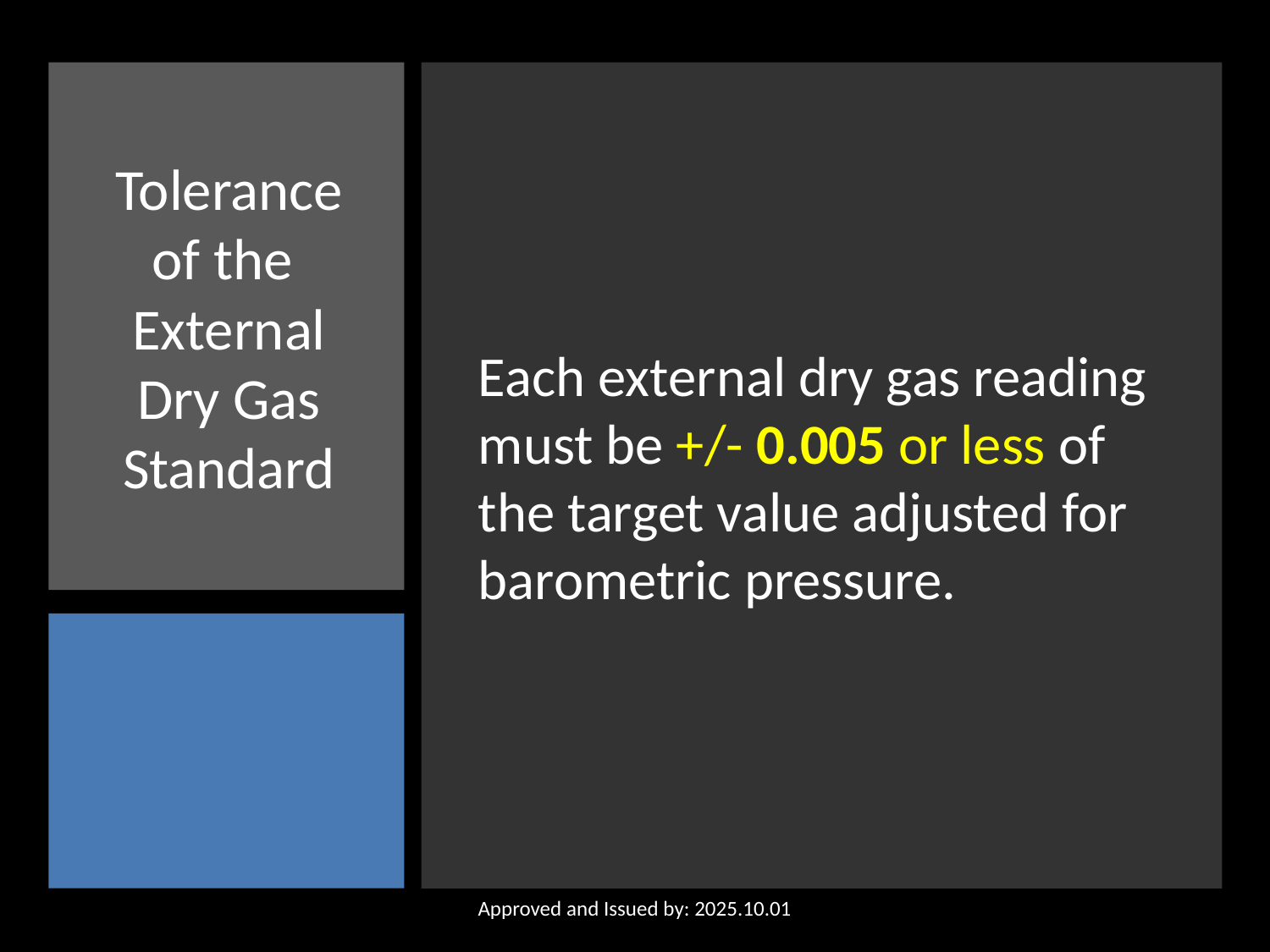

Each external dry gas reading must be +/- 0.005 or less of the target value adjusted for barometric pressure.
# Tolerance of the External Dry Gas Standard

Approved and Issued by: 2025.10.01